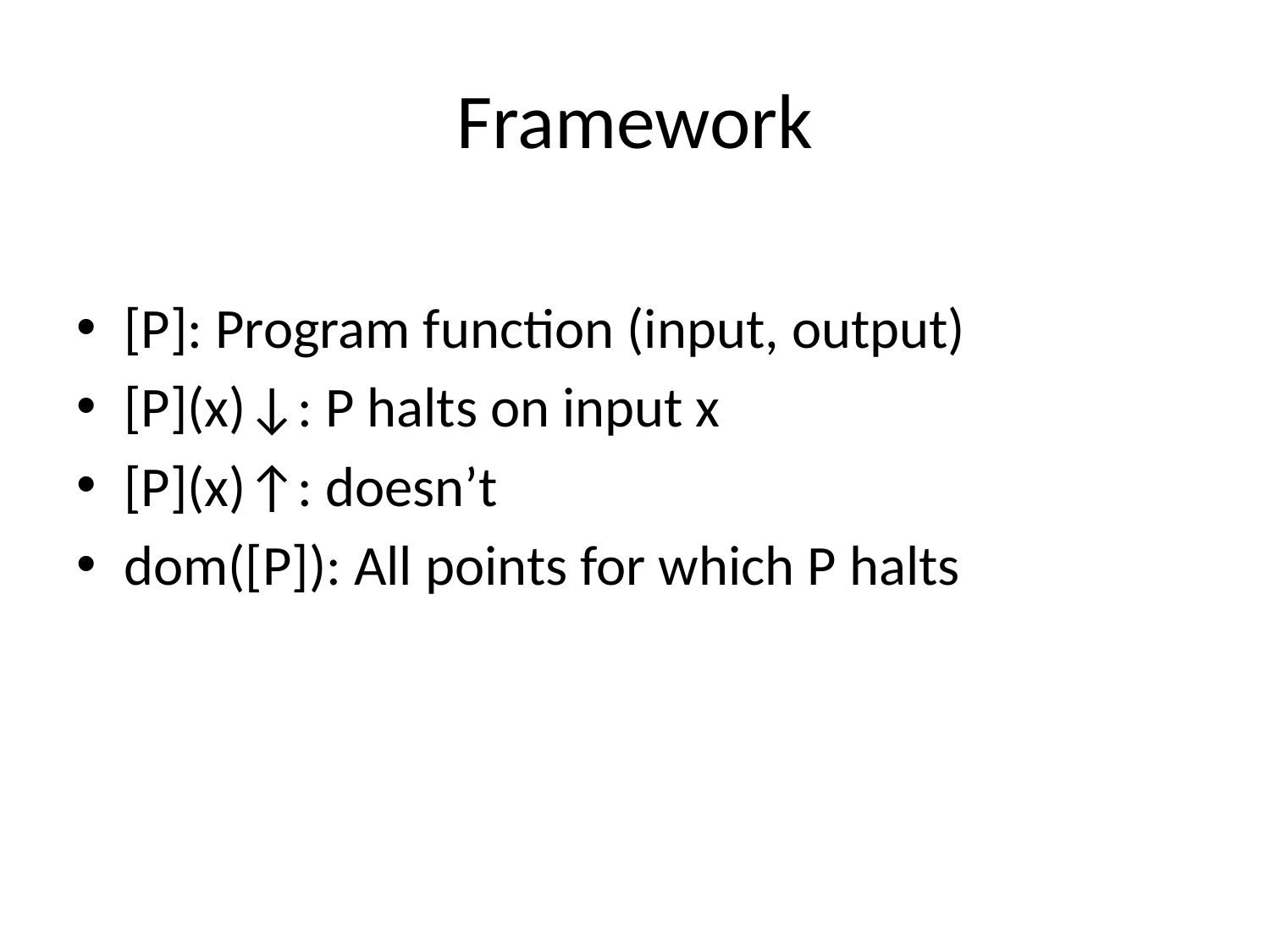

# Framework
[P]: Program function (input, output)
[P](x)↓: P halts on input x
[P](x)↑: doesn’t
dom([P]): All points for which P halts